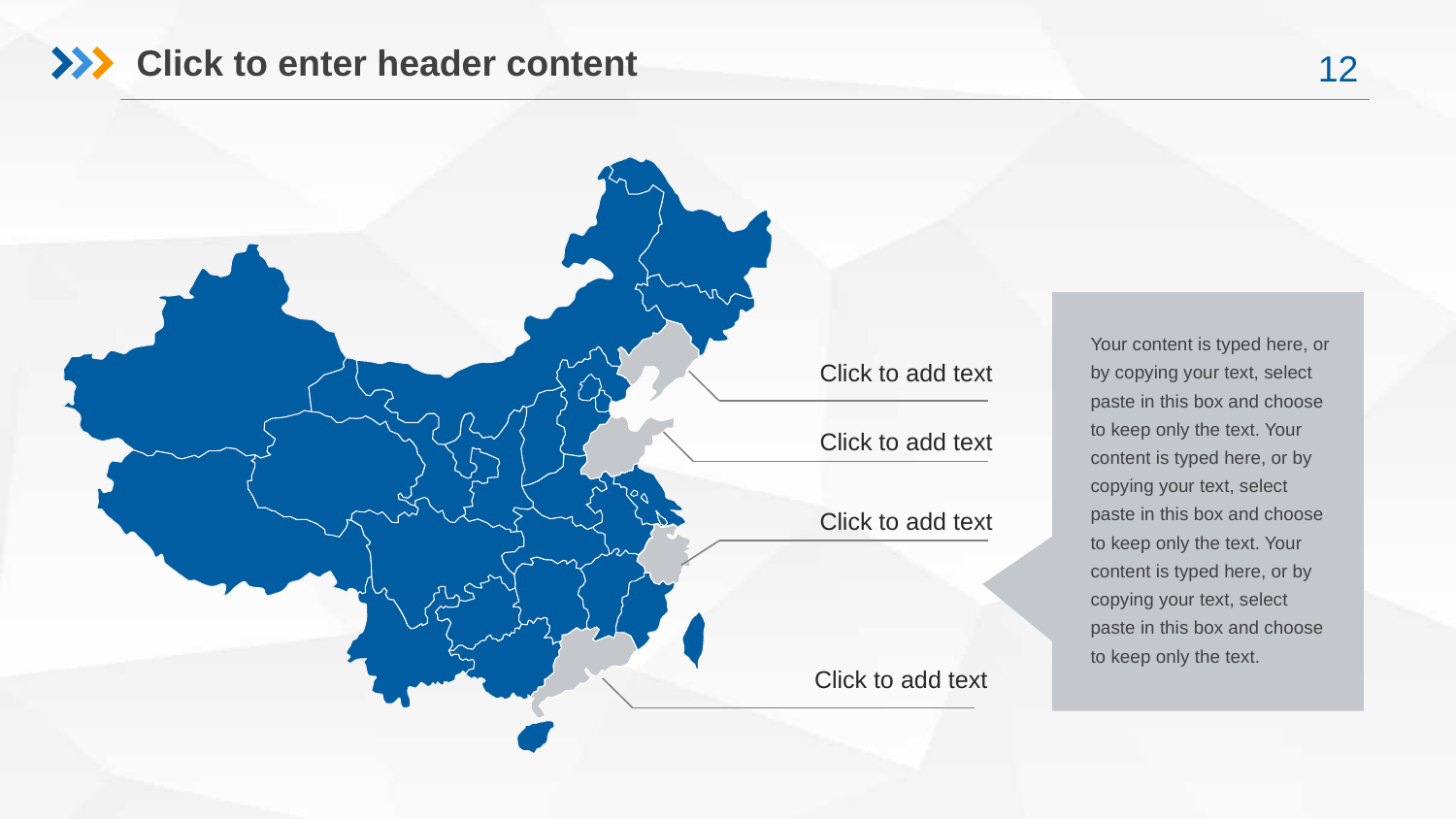

Click to enter header content

Your content is typed here, or by copying your text, select paste in this box and choose to keep only the text. Your content is typed here, or by copying your text, select paste in this box and choose to keep only the text. Your content is typed here, or by copying your text, select paste in this box and choose to keep only the text.
Click to add text

Click to add text
Click to add text

Click to add text